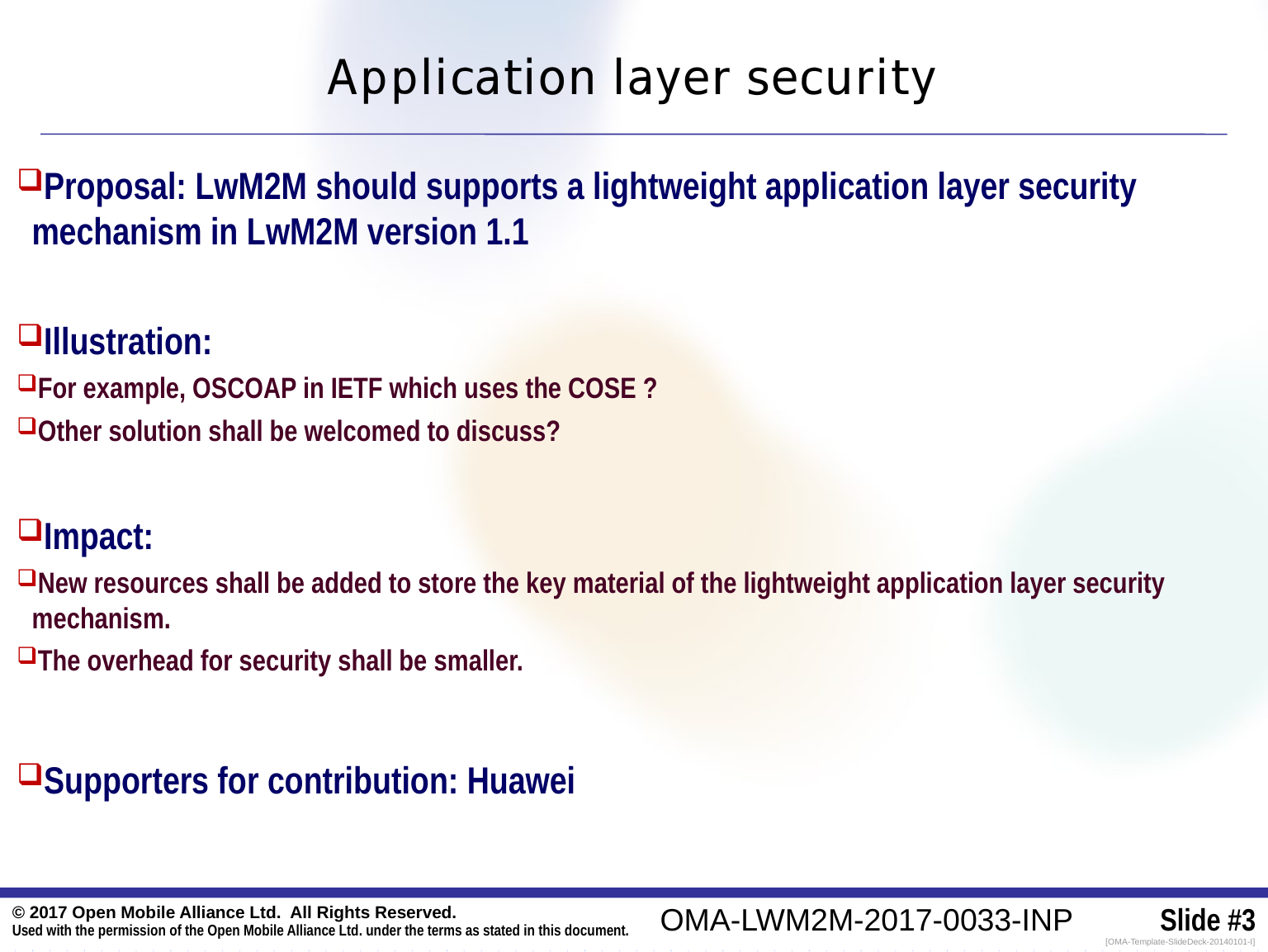

Application layer security
Proposal: LwM2M should supports a lightweight application layer security mechanism in LwM2M version 1.1

Illustration:
For example, OSCOAP in IETF which uses the COSE ?
Other solution shall be welcomed to discuss?

Impact:
New resources shall be added to store the key material of the lightweight application layer security mechanism.
The overhead for security shall be smaller.

Supporters for contribution: Huawei